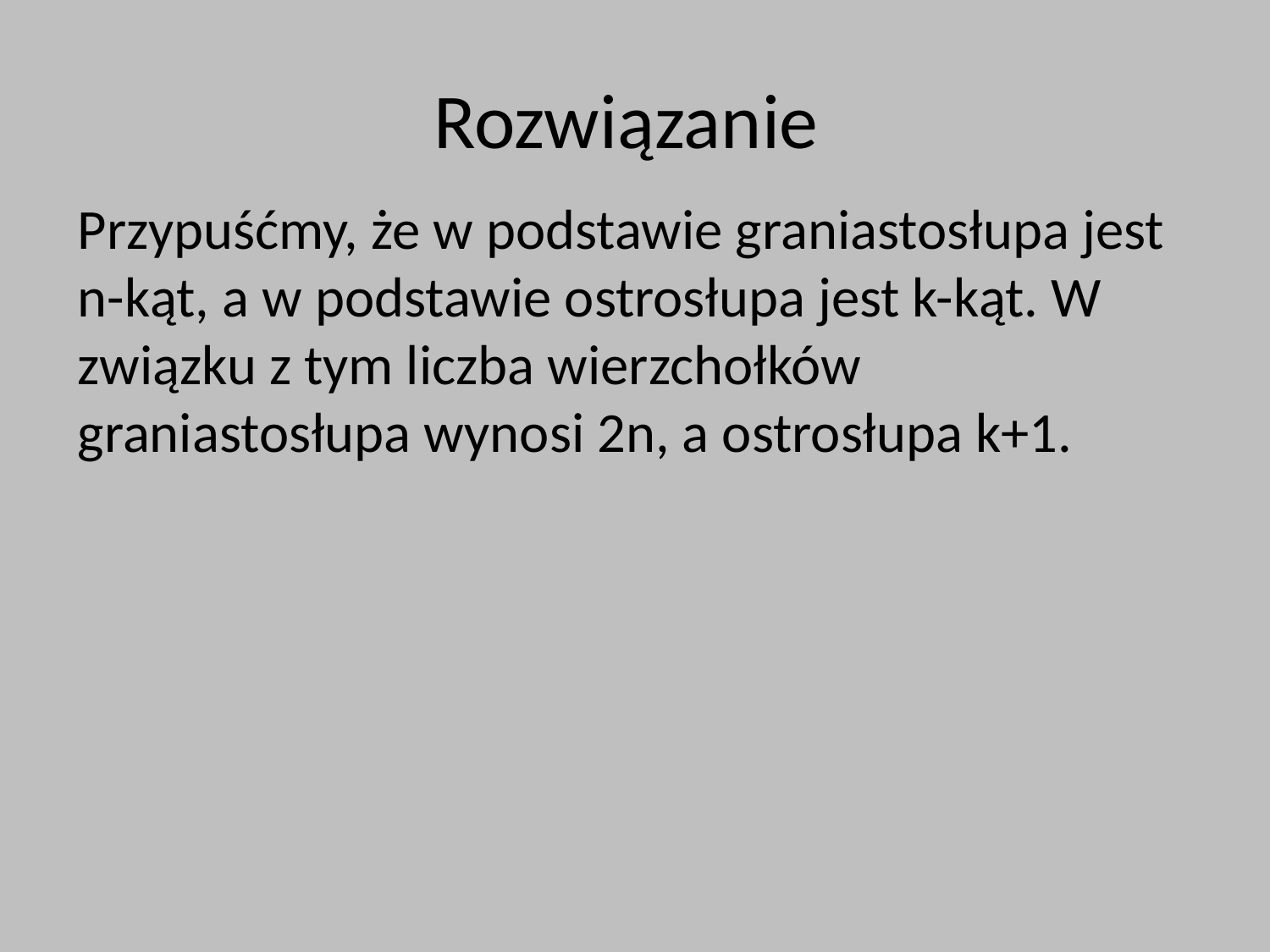

# Rozwiązanie
Przypuśćmy, że w podstawie graniastosłupa jest n-kąt, a w podstawie ostrosłupa jest k-kąt. W związku z tym liczba wierzchołków graniastosłupa wynosi 2n, a ostrosłupa k+1.